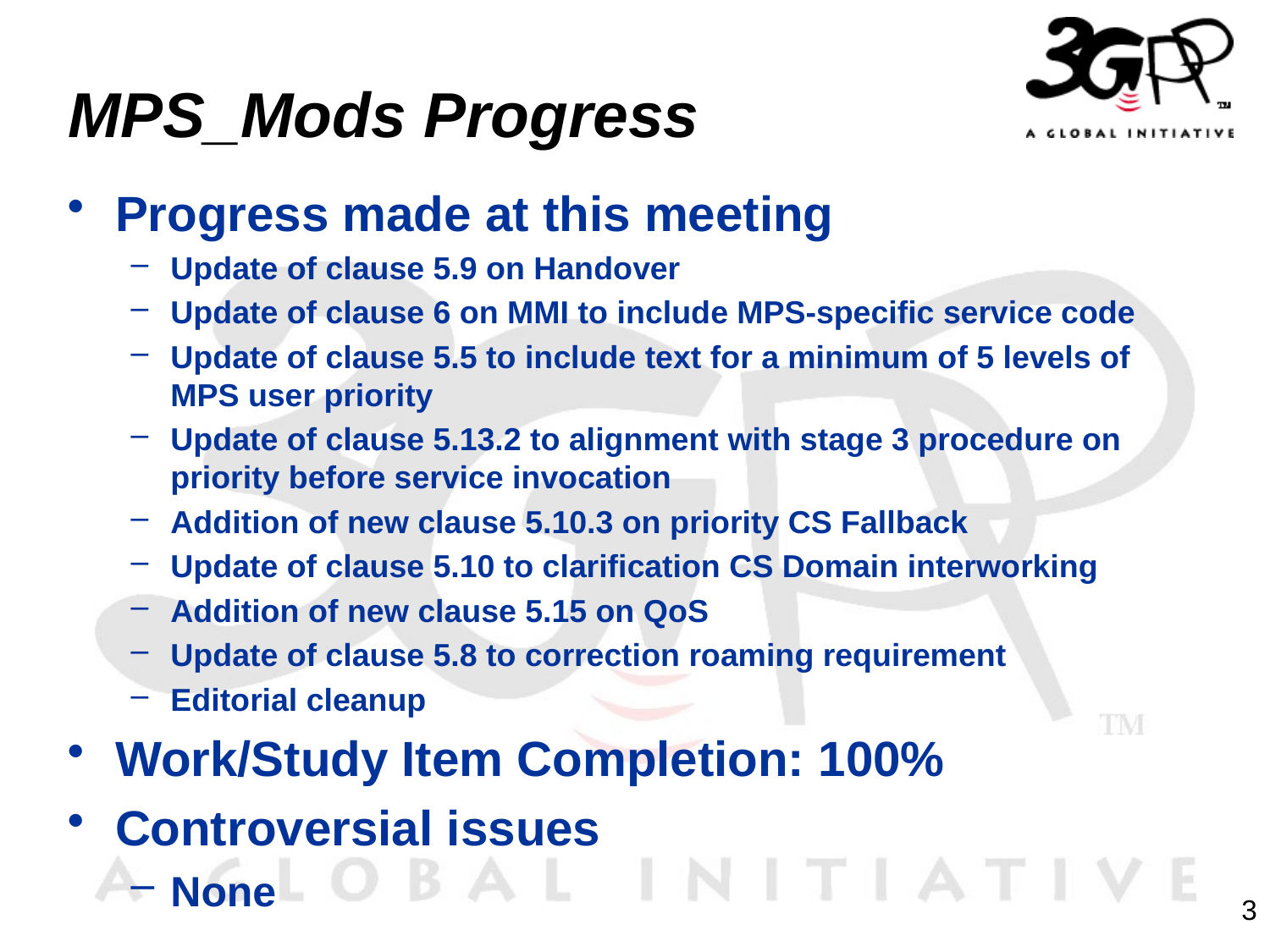

# MPS_Mods Progress
Progress made at this meeting
Update of clause 5.9 on Handover
Update of clause 6 on MMI to include MPS-specific service code
Update of clause 5.5 to include text for a minimum of 5 levels of MPS user priority
Update of clause 5.13.2 to alignment with stage 3 procedure on priority before service invocation
Addition of new clause 5.10.3 on priority CS Fallback
Update of clause 5.10 to clarification CS Domain interworking
Addition of new clause 5.15 on QoS
Update of clause 5.8 to correction roaming requirement
Editorial cleanup
Work/Study Item Completion: 100%
Controversial issues
None
3